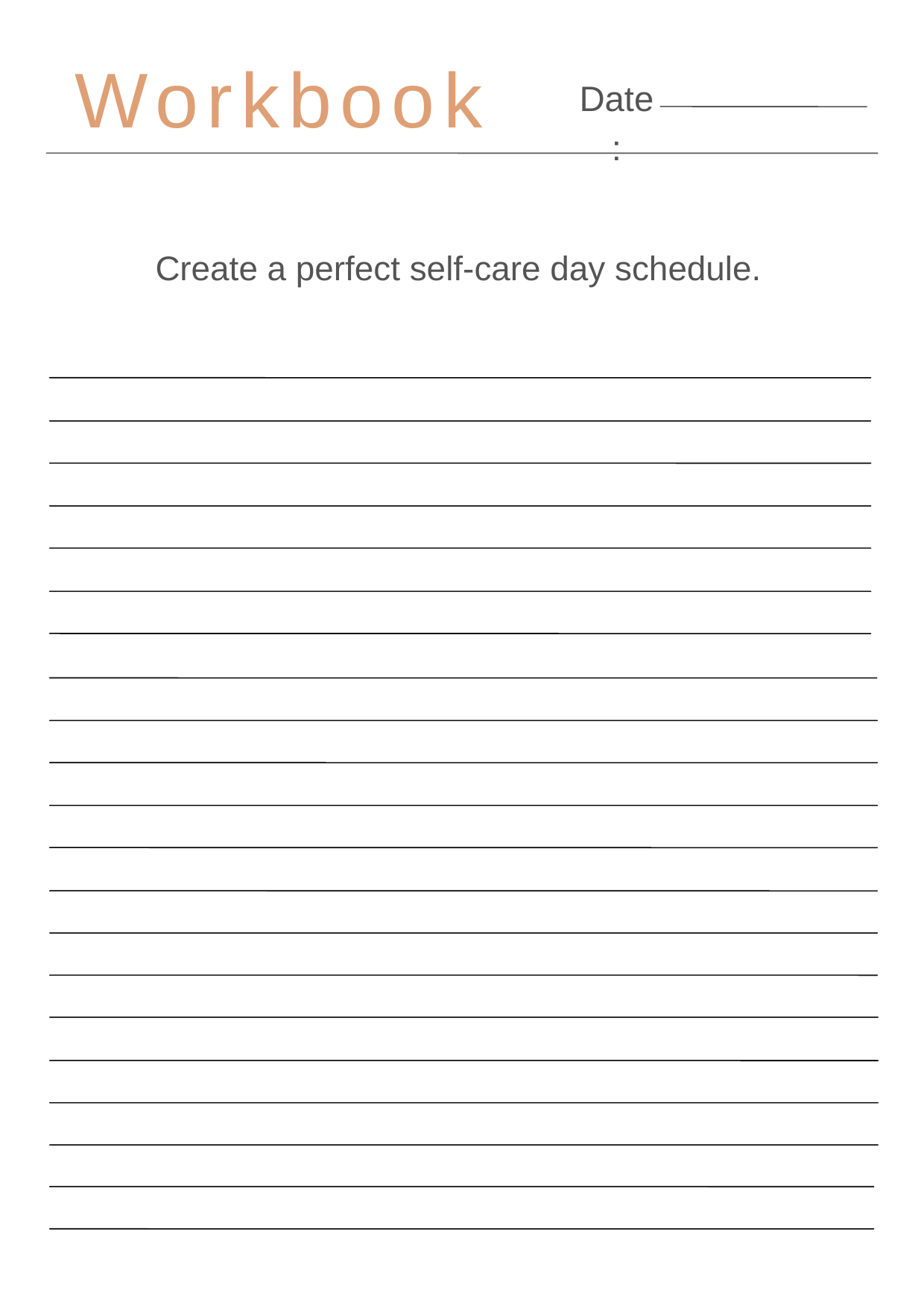

Workbook
Date:

Create a perfect self-care day schedule.